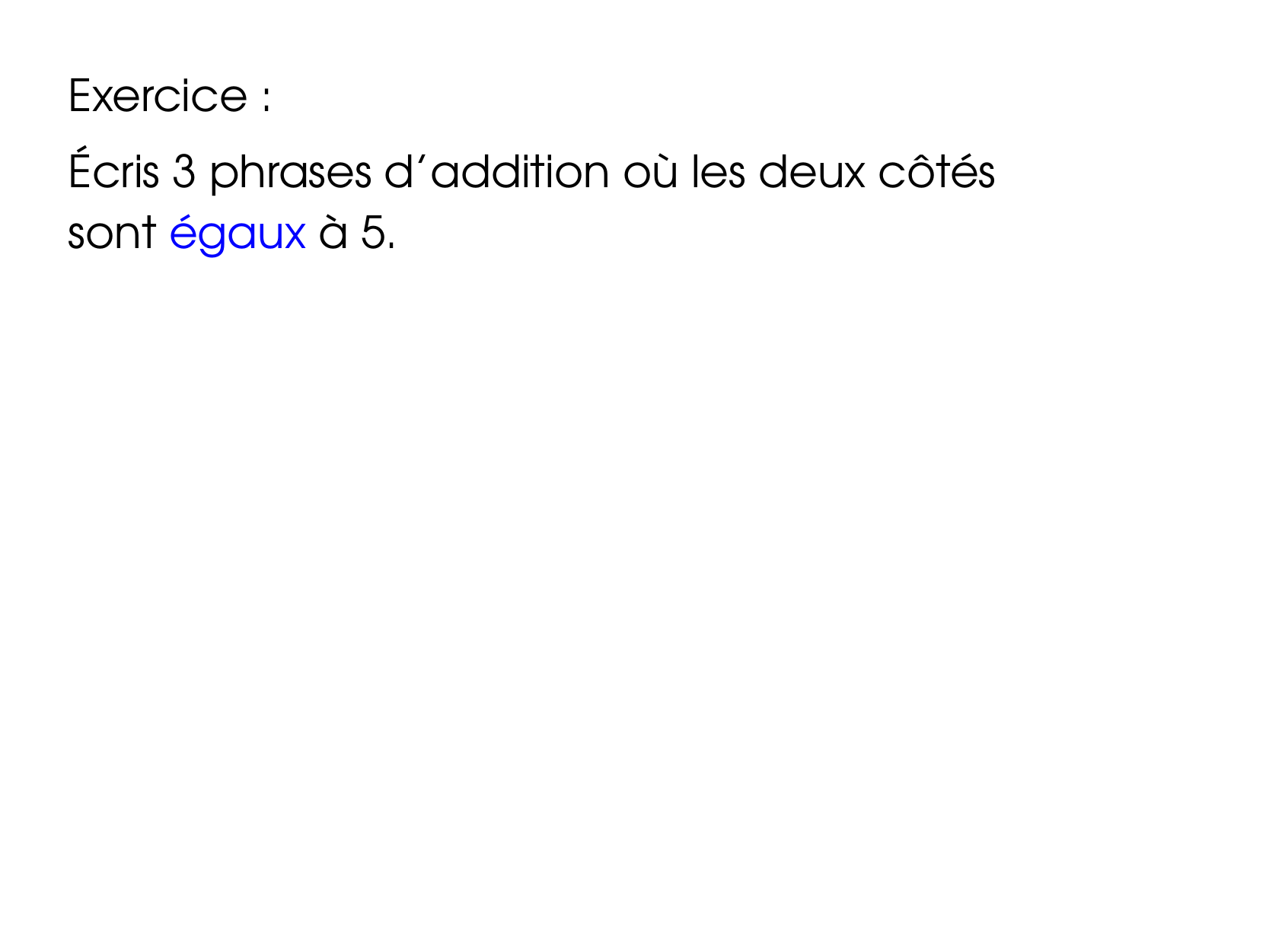

Exercice :
Écris 3 phrases d’addition où les deux côtés sont égaux à 5.